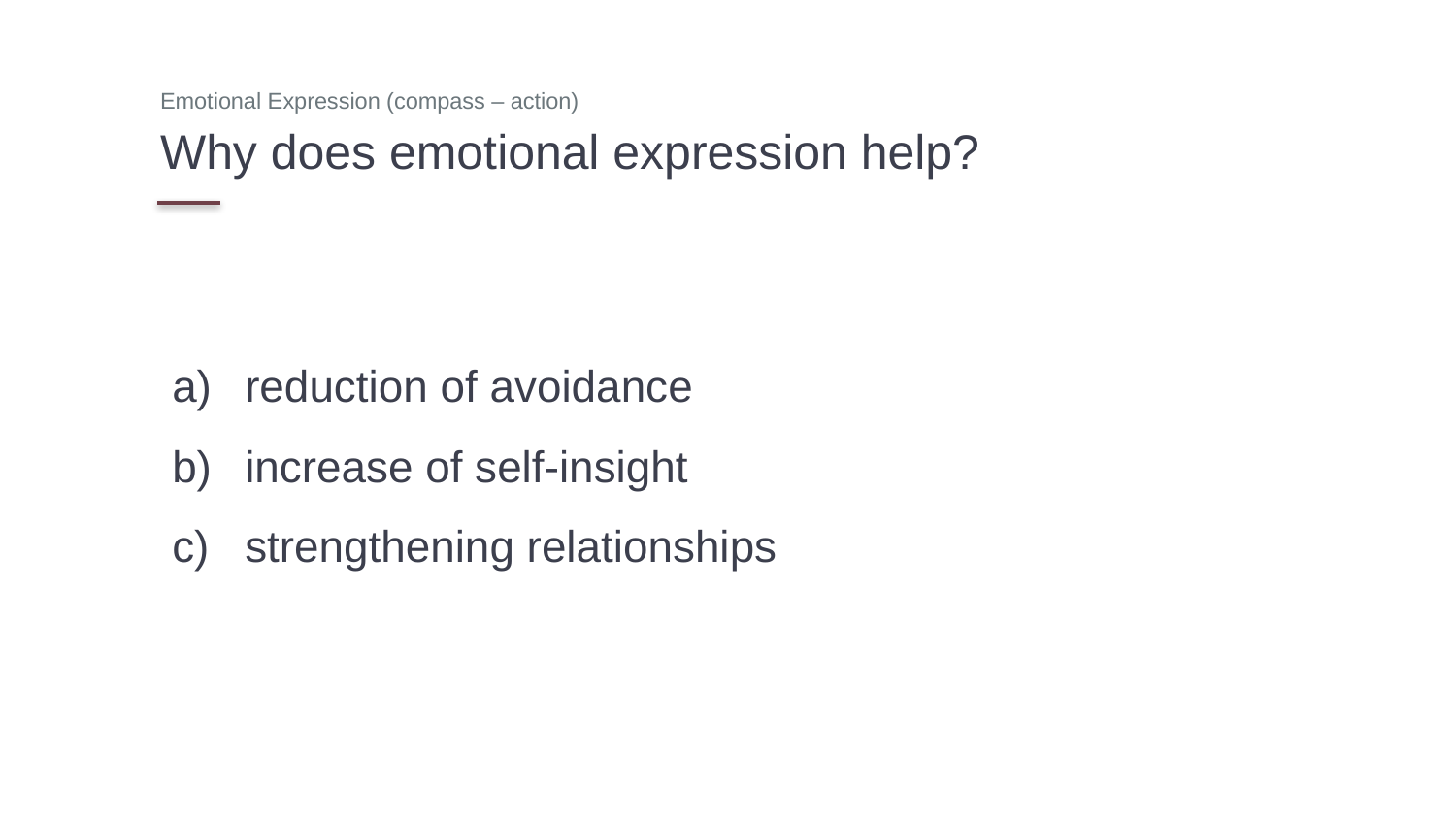

Emotional Expression (compass – action)
# Why does emotional expression help?
reduction of avoidance
increase of self-insight
strengthening relationships